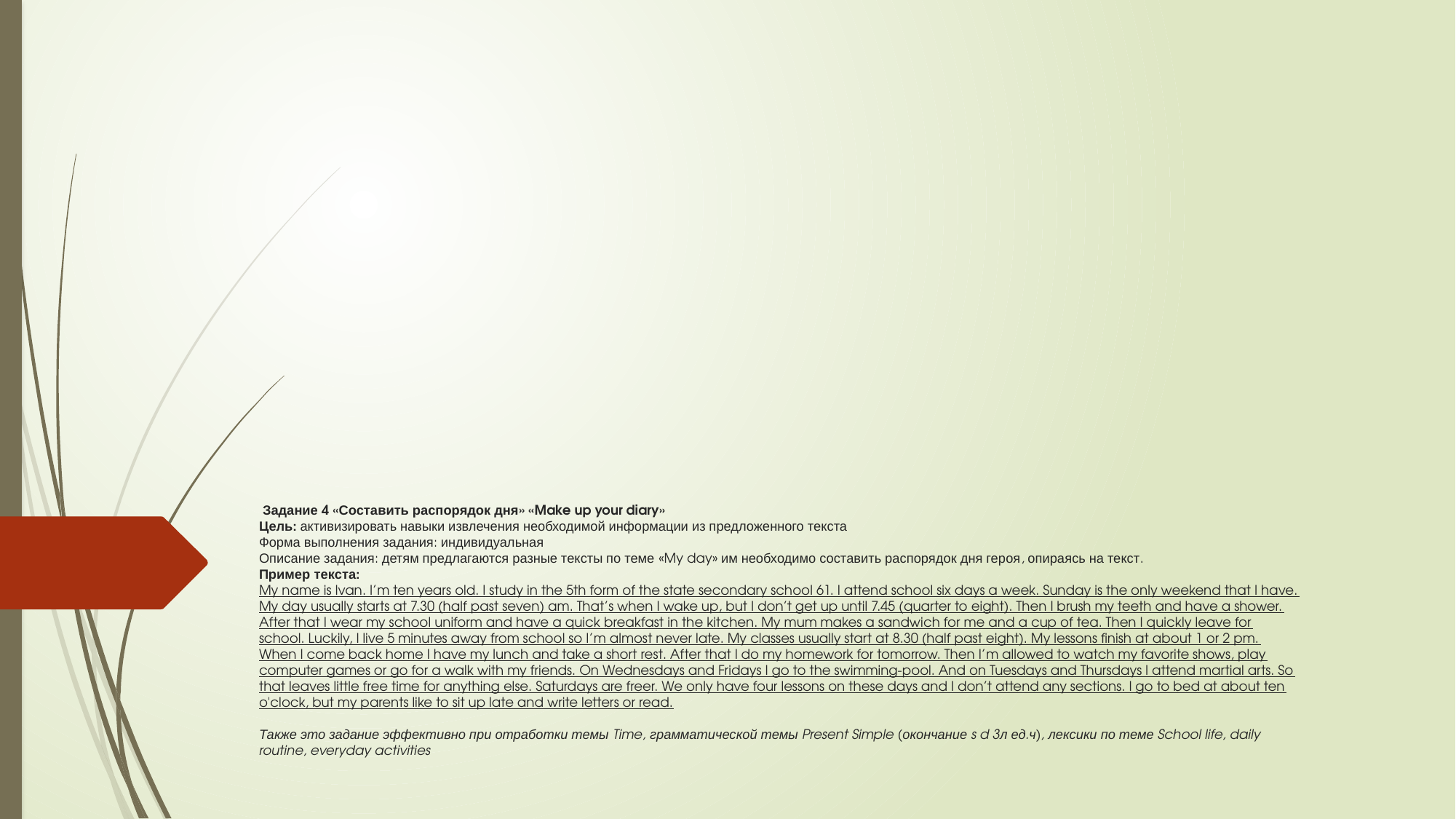

# Задание 4 «Составить распорядок дня» «Make up your diary» Цель: активизировать навыки извлечения необходимой информации из предложенного текста Форма выполнения задания: индивидуальная Описание задания: детям предлагаются разные тексты по теме «My day» им необходимо составить распорядок дня героя, опираясь на текст. Пример текста: My name is Ivan. I’m ten years old. I study in the 5th form of the state secondary school 61. I attend school six days a week. Sunday is the only weekend that I have. My day usually starts at 7.30 (half past seven) am. That’s when I wake up, but I don’t get up until 7.45 (quarter to eight). Then I brush my teeth and have a shower. After that I wear my school uniform and have a quick breakfast in the kitchen. My mum makes a sandwich for me and a cup of tea. Then I quickly leave for school. Luckily, I live 5 minutes away from school so I’m almost never late. My classes usually start at 8.30 (half past eight). My lessons finish at about 1 or 2 pm. When I come back home I have my lunch and take a short rest. After that I do my homework for tomorrow. Then I’m allowed to watch my favorite shows, play computer games or go for a walk with my friends. On Wednesdays and Fridays I go to the swimming-pool. And on Tuesdays and Thursdays I attend martial arts. So that leaves little free time for anything else. Saturdays are freer. We only have four lessons on these days and I don’t attend any sections. I go to bed at about ten o'clock, but my parents like to sit up late and write letters or read. Также это задание эффективно при отработки темы Time, грамматической темы Present Simple (окончание s d 3л ед.ч), лексики по теме School life, daily routine, everyday activities